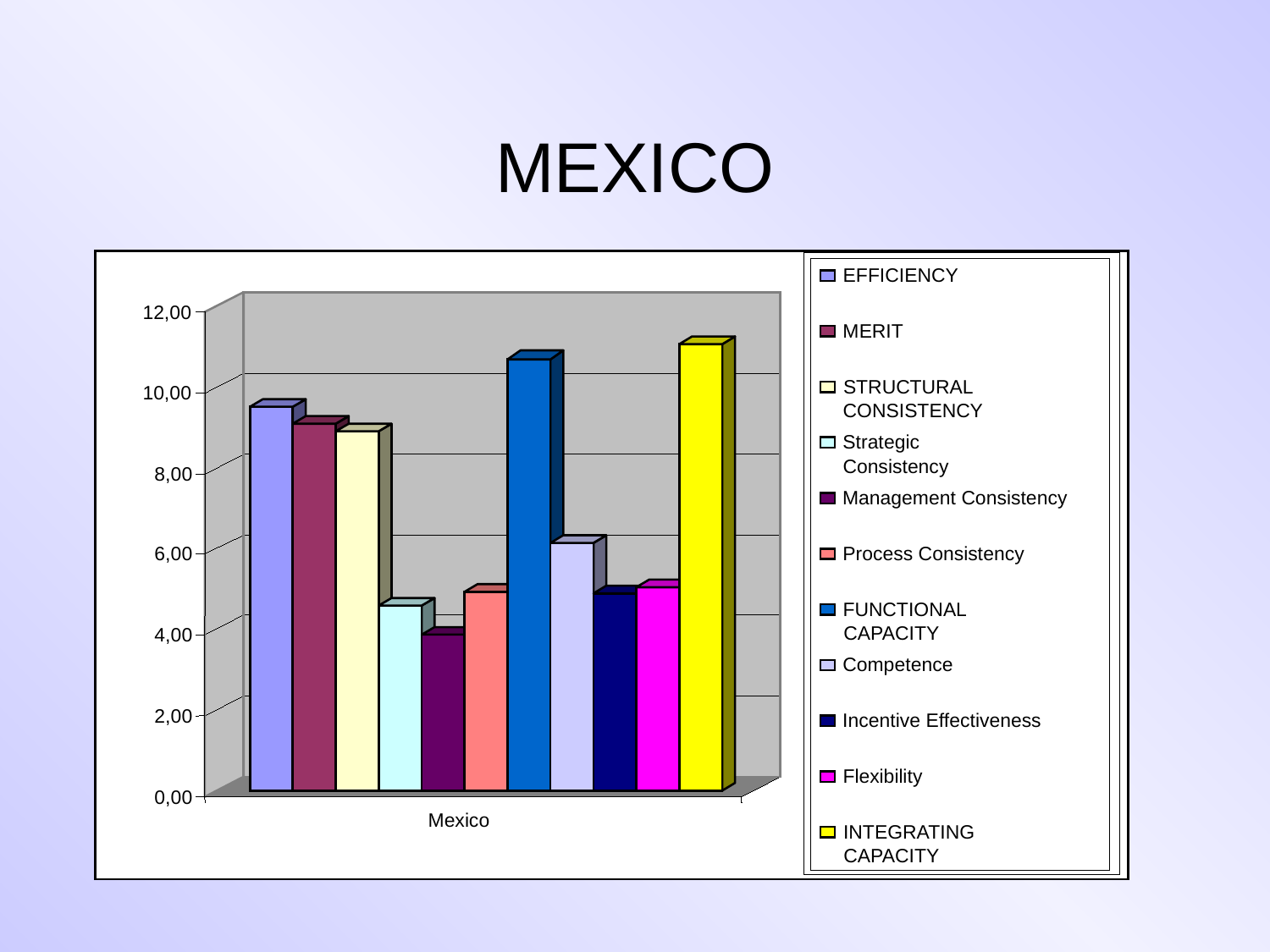

# MEXICO

EFICIENCIA

EFFICIENCY

12,00

MÉRITO
MERIT

CONSISTENCIA

STRUCTURAL

10,00

ESTRUCTURAL
CONSISTENCY

Consistencia
Strategic

Estratégica
Consistency

8,00

Consistencia Directiva
Management Consistency

Consistencia de los
Process Consistency
6,00

Procesos

CAPACIDAD
FUNCTIONAL

CAPACITY
FUNCIONAL
4,00

Competence
Competencia

2,00
Incentive Effectiveness
Eficacia Incentivadora

Flexibility
Flexibilidad

0,00

Mexico
INTEGRATING
CAPACIDAD

CAPACITY
INTEGRADORA